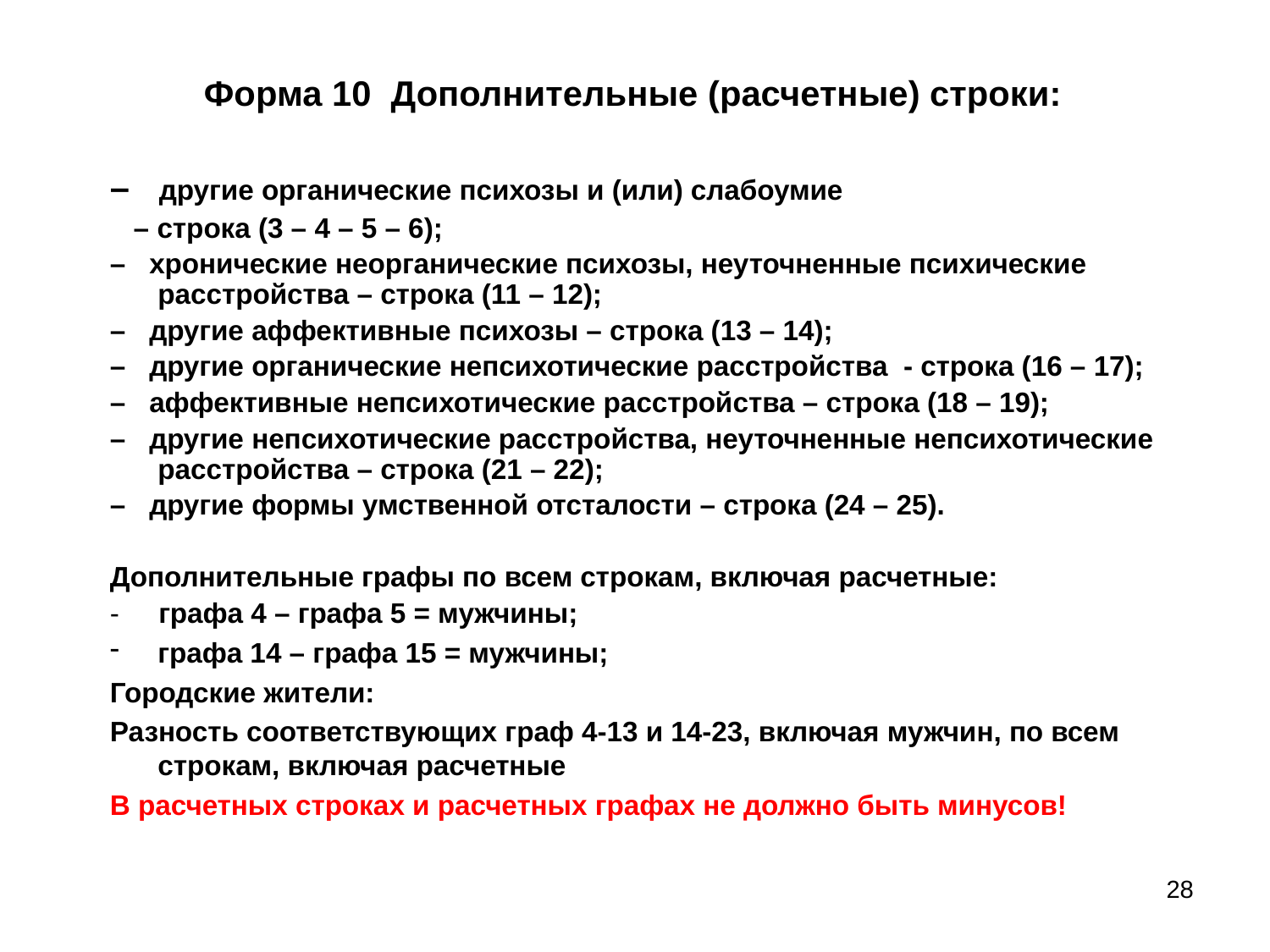

Форма 10  Дополнительные (расчетные) строки:
–   другие органические психозы и (или) слабоумие
   – строка (3 – 4 – 5 – 6);
–   хронические неорганические психозы, неуточненные психические расстройства – строка (11 – 12);
–   другие аффективные психозы – строка (13 – 14);
–   другие органические непсихотические расстройства  - строка (16 – 17);
–   аффективные непсихотические расстройства – строка (18 – 19);
–   другие непсихотические расстройства, неуточненные непсихотические расстройства – строка (21 – 22);
–   другие формы умственной отсталости – строка (24 – 25).

Дополнительные графы по всем строкам, включая расчетные:
-     графа 4 – графа 5 = мужчины;
графа 14 – графа 15 = мужчины;
Городские жители:
Разность соответствующих граф 4-13 и 14-23, включая мужчин, по всем строкам, включая расчетные
В расчетных строках и расчетных графах не должно быть минусов!

28